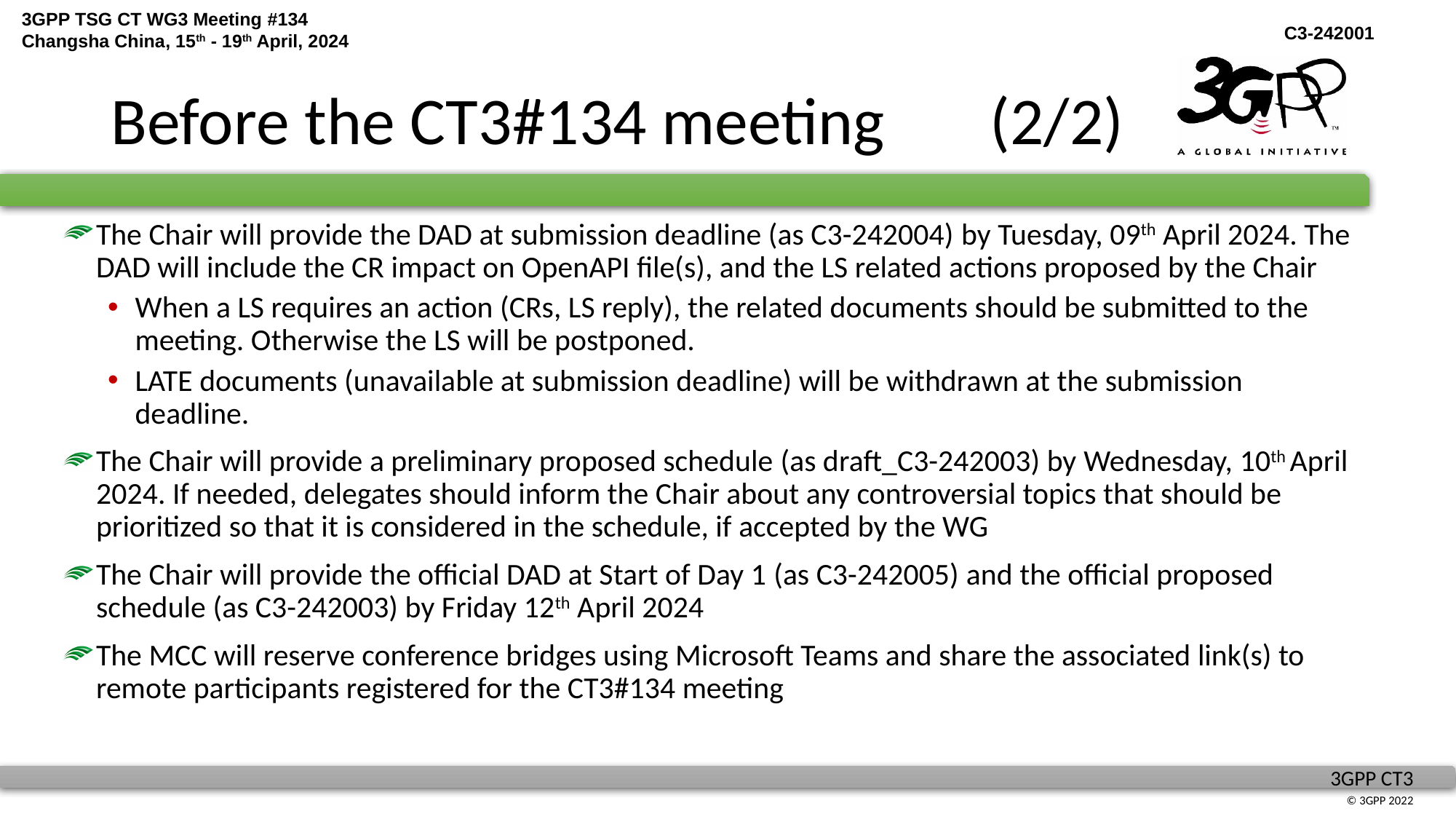

# Before the CT3#134 meeting       (2/2)
The Chair will provide the DAD at submission deadline (as C3-242004) by Tuesday, 09th April 2024. The DAD will include the CR impact on OpenAPI file(s), and the LS related actions proposed by the Chair
When a LS requires an action (CRs, LS reply), the related documents should be submitted to the meeting. Otherwise the LS will be postponed.
LATE documents (unavailable at submission deadline) will be withdrawn at the submission deadline.
The Chair will provide a preliminary proposed schedule (as draft_C3-242003) by Wednesday, 10th April 2024. If needed, delegates should inform the Chair about any controversial topics that should be prioritized so that it is considered in the schedule, if accepted by the WG
The Chair will provide the official DAD at Start of Day 1 (as C3-242005) and the official proposed schedule (as C3-242003) by Friday 12th April 2024
The MCC will reserve conference bridges using Microsoft Teams and share the associated link(s) to remote participants registered for the CT3#134 meeting